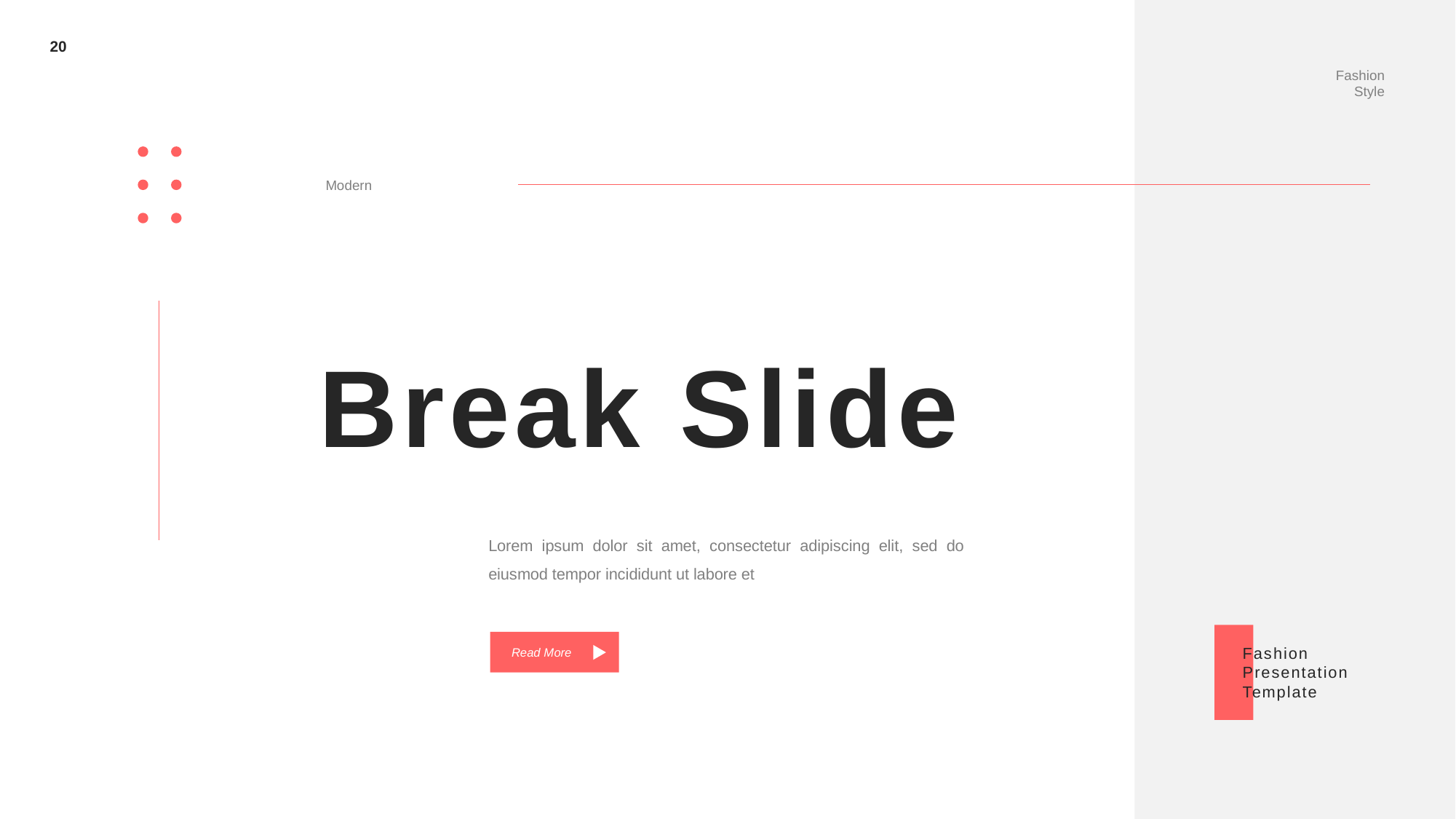

20
Fashion Style

Modern

Break Slide
Lorem ipsum dolor sit amet, consectetur adipiscing elit, sed do eiusmod tempor incididunt ut labore et

Fashion Presentation Template
Read More